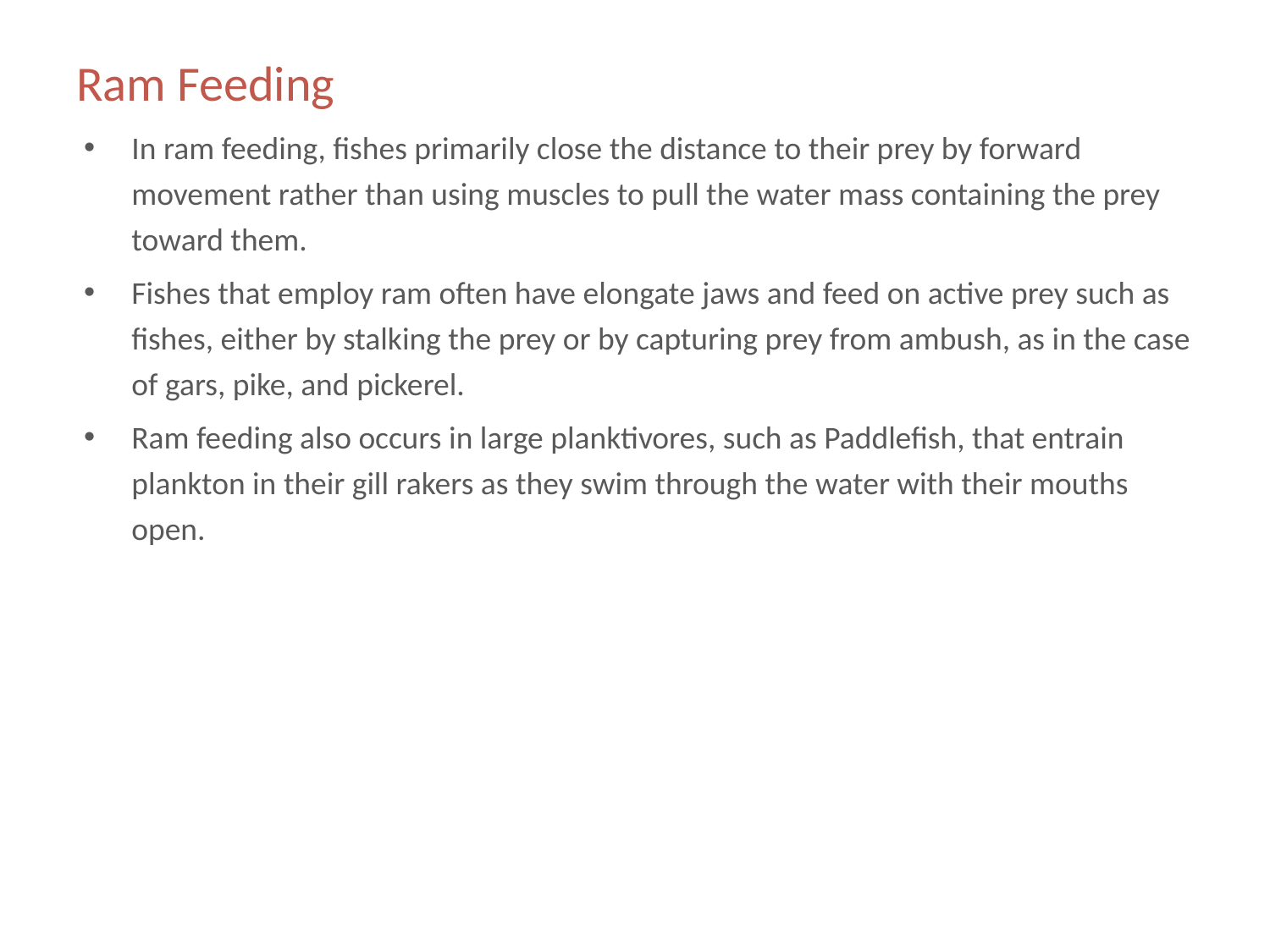

# Ram Feeding
In ram feeding, fishes primarily close the distance to their prey by forward movement rather than using muscles to pull the water mass containing the prey toward them.
Fishes that employ ram often have elongate jaws and feed on active prey such as fishes, either by stalking the prey or by capturing prey from ambush, as in the case of gars, pike, and pickerel.
Ram feeding also occurs in large planktivores, such as Paddlefish, that entrain plankton in their gill rakers as they swim through the water with their mouths open.